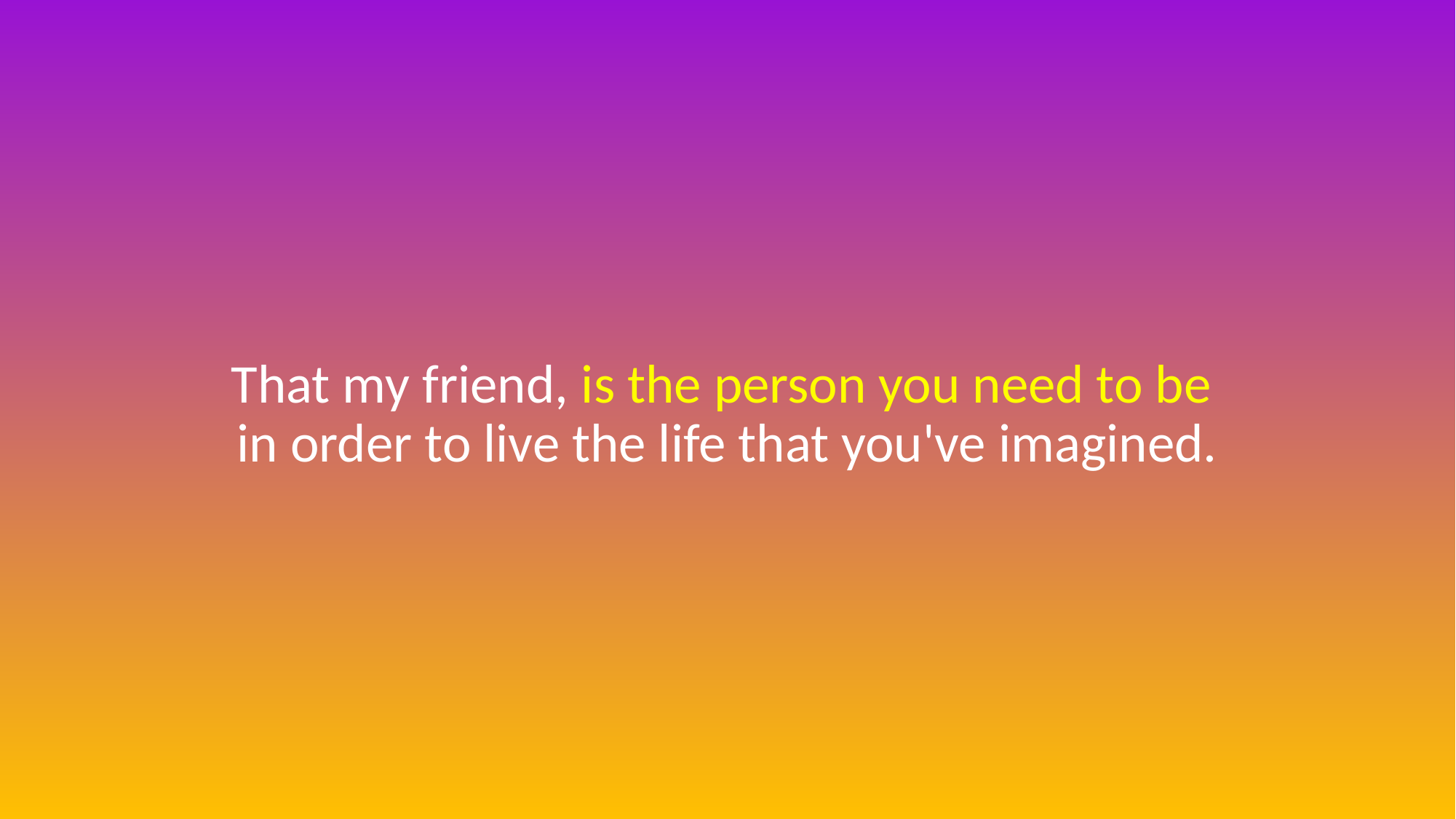

# That my friend, is the person you need to be in order to live the life that you've imagined.